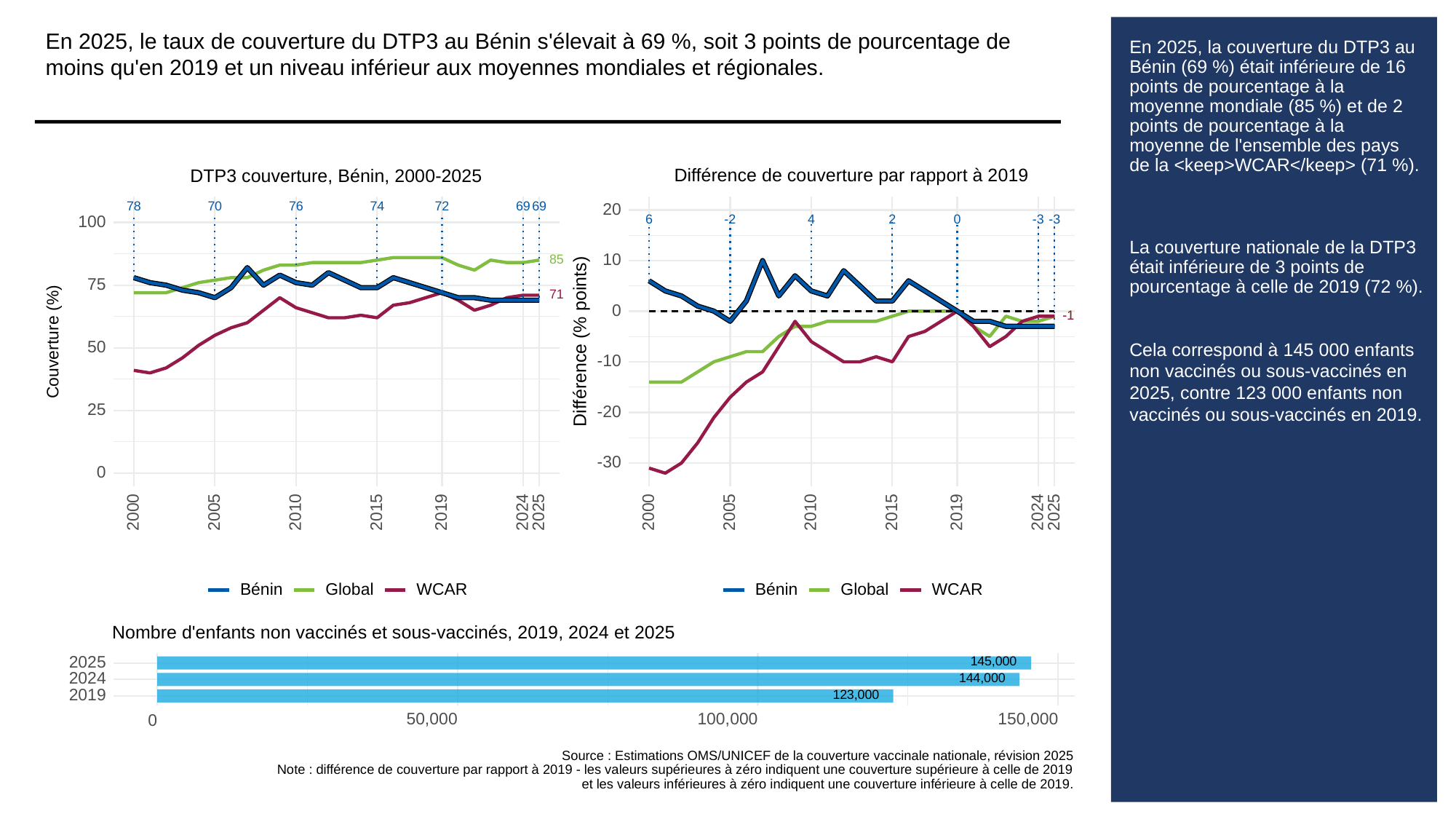

En 2025, le taux de couverture du DTP3 au Bénin s'élevait à 69 %, soit 3 points de pourcentage de moins qu'en 2019 et un niveau inférieur aux moyennes mondiales et régionales.
# En 2025, la couverture du DTP3 au Bénin (69 %) était inférieure de 16 points de pourcentage à la moyenne mondiale (85 %) et de 2 points de pourcentage à la moyenne de l'ensemble des pays de la <keep>WCAR</keep> (71 %).

La couverture nationale de la DTP3 était inférieure de 3 points de pourcentage à celle de 2019 (72 %).

Cela correspond à 145 000 enfants non vaccinés ou sous-vaccinés en 2025, contre 123 000 enfants non vaccinés ou sous-vaccinés en 2019.

Différence de couverture par rapport à 2019
DTP3 couverture, Bénin, 2000-2025

78
70
76
69
69
72
74
20

-3
-3
6
0
-2
2
4
100

10
85

75

71

0

-1
-1

Différence (% points)
Couverture (%)

50

-10

25
-20

-30

0

2000
2005
2010
2015
2019
2024
2025
2000
2005
2010
2015
2019
2024
2025
Global
WCAR
Global
WCAR
Bénin
Bénin

Nombre d'enfants non vaccinés et sous-vaccinés, 2019, 2024 et 2025

145,000
2025

144,000
2024

123,000
2019

50,000
100,000
150,000
0
Source : Estimations OMS/UNICEF de la couverture vaccinale nationale, révision 2025
Note : différence de couverture par rapport à 2019 - les valeurs supérieures à zéro indiquent une couverture supérieure à celle de 2019
et les valeurs inférieures à zéro indiquent une couverture inférieure à celle de 2019.